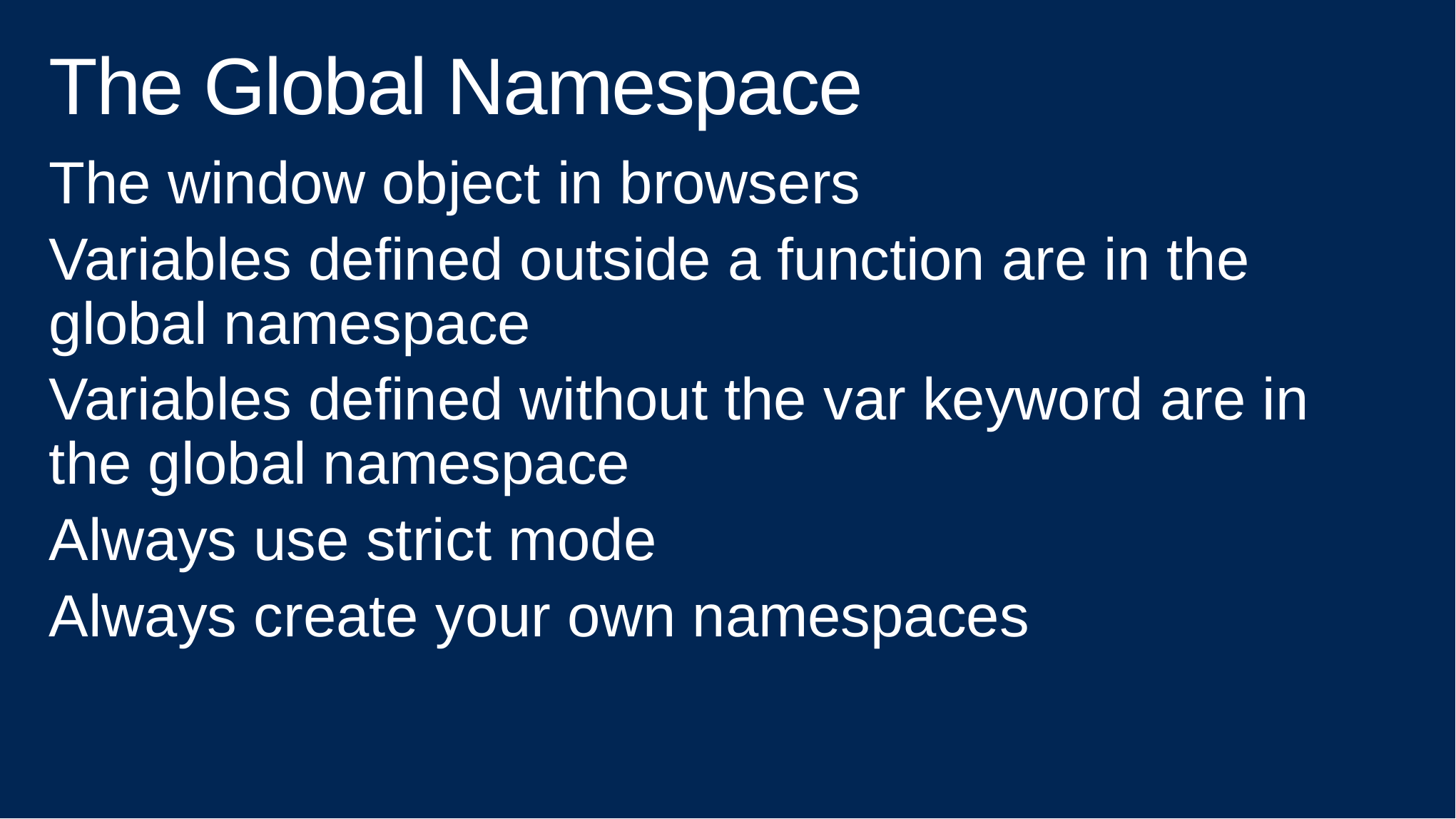

# The Global Namespace
The window object in browsers
Variables defined outside a function are in the global namespace
Variables defined without the var keyword are in the global namespace
Always use strict mode
Always create your own namespaces